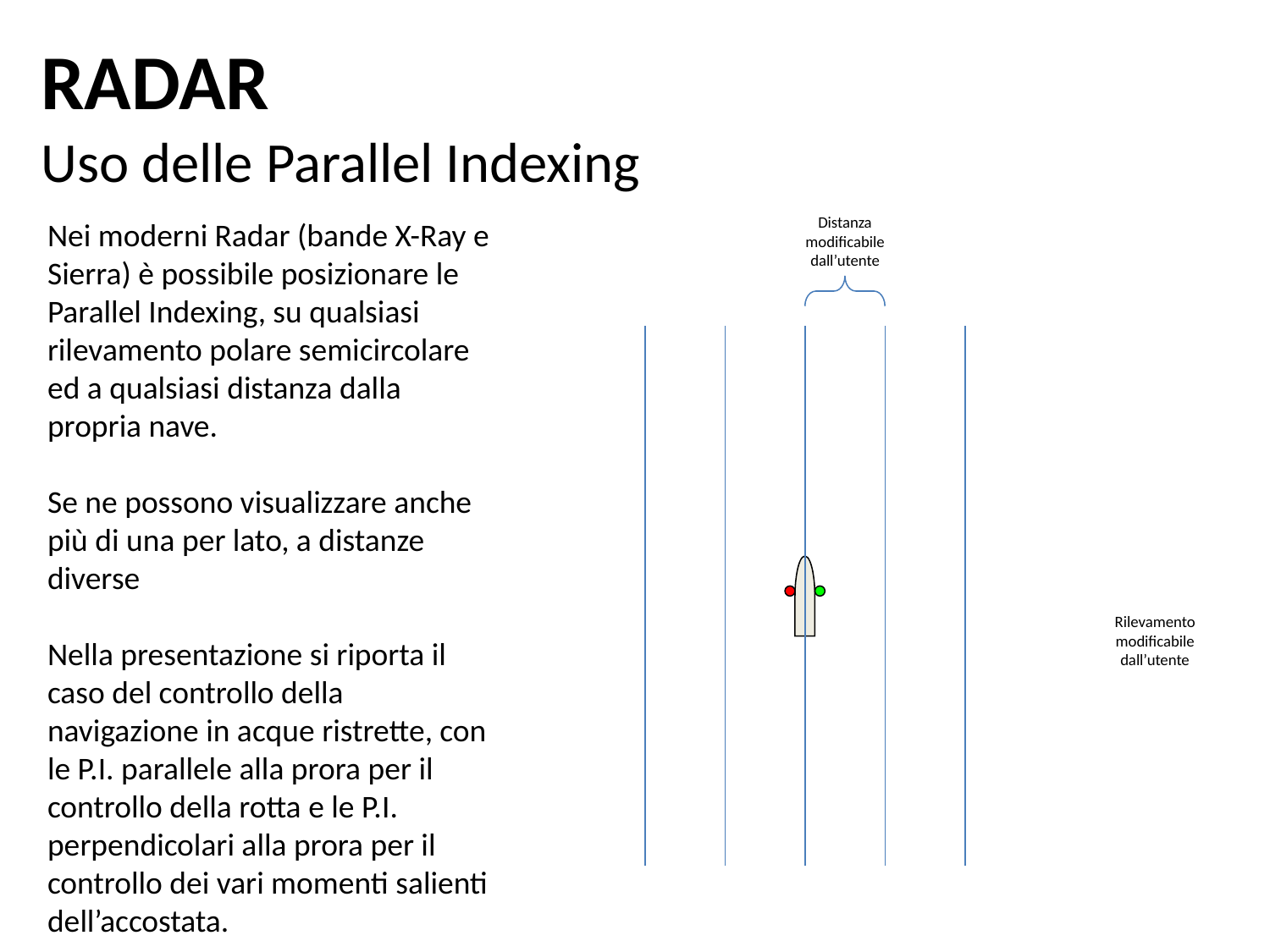

RADAR
Uso delle Parallel Indexing
Distanza modificabile dall’utente
Nei moderni Radar (bande X-Ray e Sierra) è possibile posizionare le Parallel Indexing, su qualsiasi rilevamento polare semicircolare ed a qualsiasi distanza dalla propria nave.

Se ne possono visualizzare anche più di una per lato, a distanze diverse

Nella presentazione si riporta il caso del controllo della navigazione in acque ristrette, con le P.I. parallele alla prora per il controllo della rotta e le P.I. perpendicolari alla prora per il controllo dei vari momenti salienti dell’accostata.

Rilevamento modificabile dall’utente